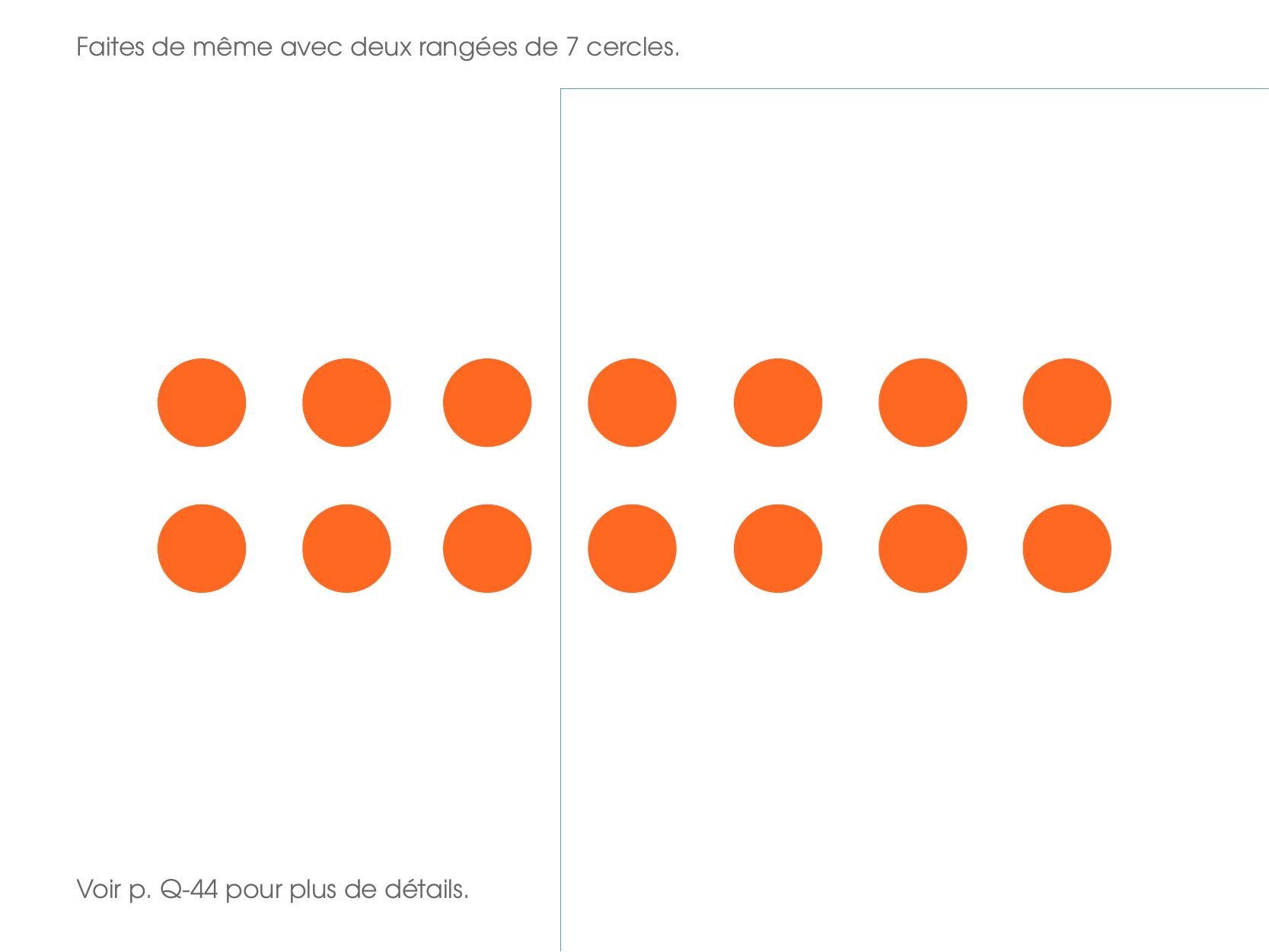

Faites de même avec deux rangées de 7 cercles.

Voir p. Q-44 pour plus de détails.